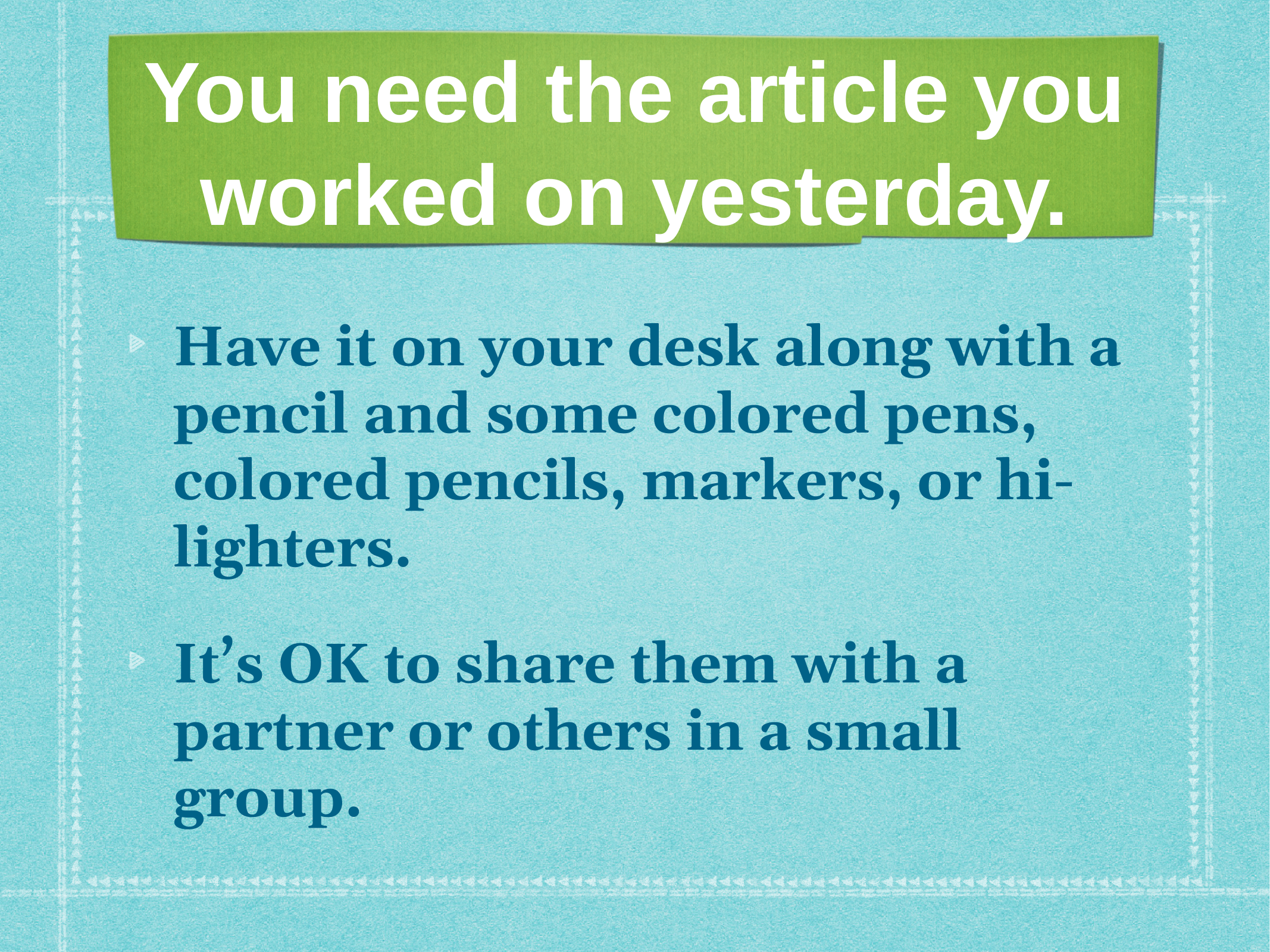

# You need the article you worked on yesterday.
Have it on your desk along with a pencil and some colored pens, colored pencils, markers, or hi-lighters.
It’s OK to share them with a partner or others in a small group.